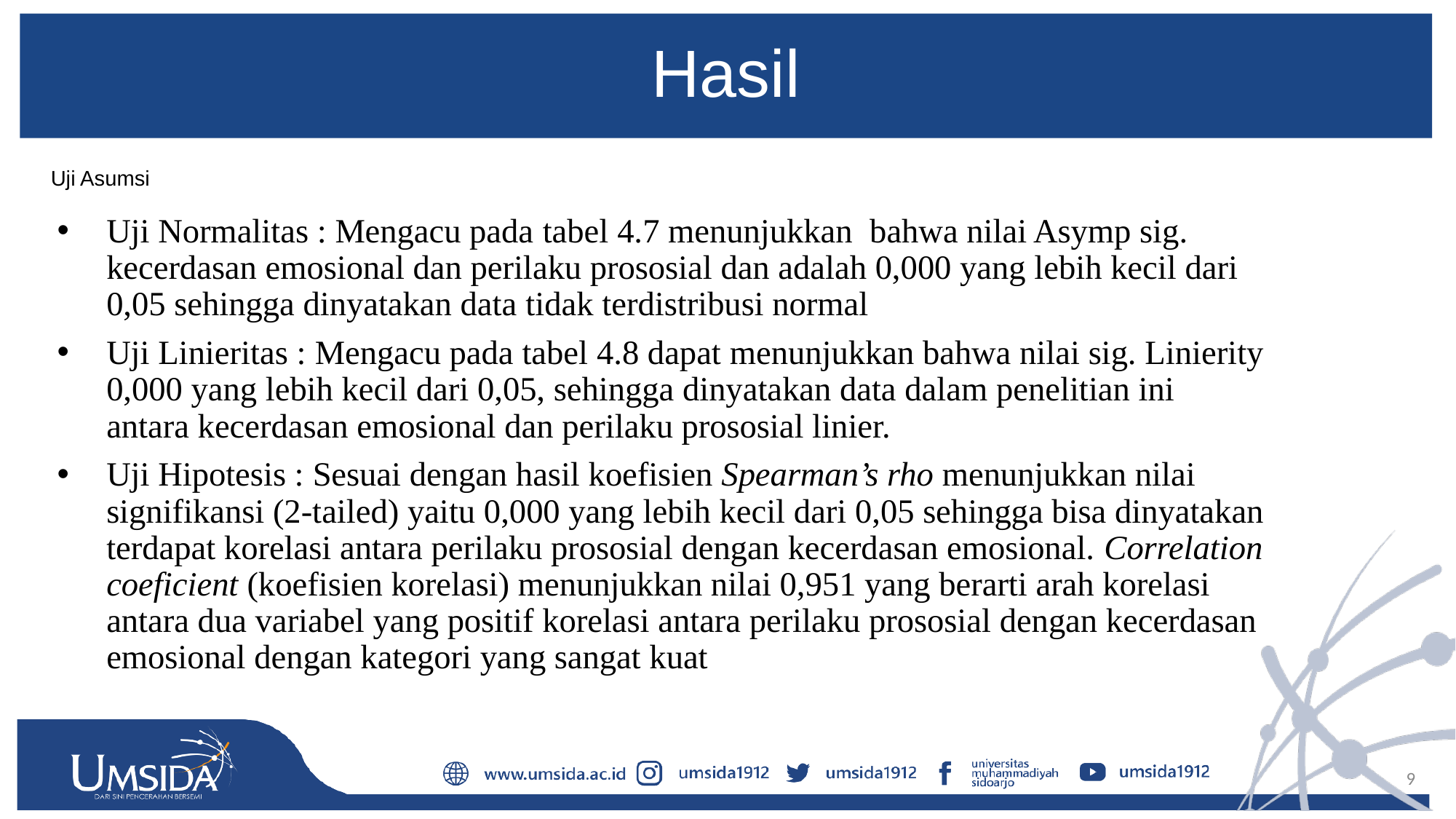

# Hasil
Uji Asumsi
Uji Normalitas : Mengacu pada tabel 4.7 menunjukkan  bahwa nilai Asymp sig. kecerdasan emosional dan perilaku prososial dan adalah 0,000 yang lebih kecil dari 0,05 sehingga dinyatakan data tidak terdistribusi normal
Uji Linieritas : Mengacu pada tabel 4.8 dapat menunjukkan bahwa nilai sig. Linierity 0,000 yang lebih kecil dari 0,05, sehingga dinyatakan data dalam penelitian ini antara kecerdasan emosional dan perilaku prososial linier.
Uji Hipotesis : Sesuai dengan hasil koefisien Spearman’s rho menunjukkan nilai signifikansi (2-tailed) yaitu 0,000 yang lebih kecil dari 0,05 sehingga bisa dinyatakan terdapat korelasi antara perilaku prososial dengan kecerdasan emosional. Correlation coeficient (koefisien korelasi) menunjukkan nilai 0,951 yang berarti arah korelasi antara dua variabel yang positif korelasi antara perilaku prososial dengan kecerdasan emosional dengan kategori yang sangat kuat